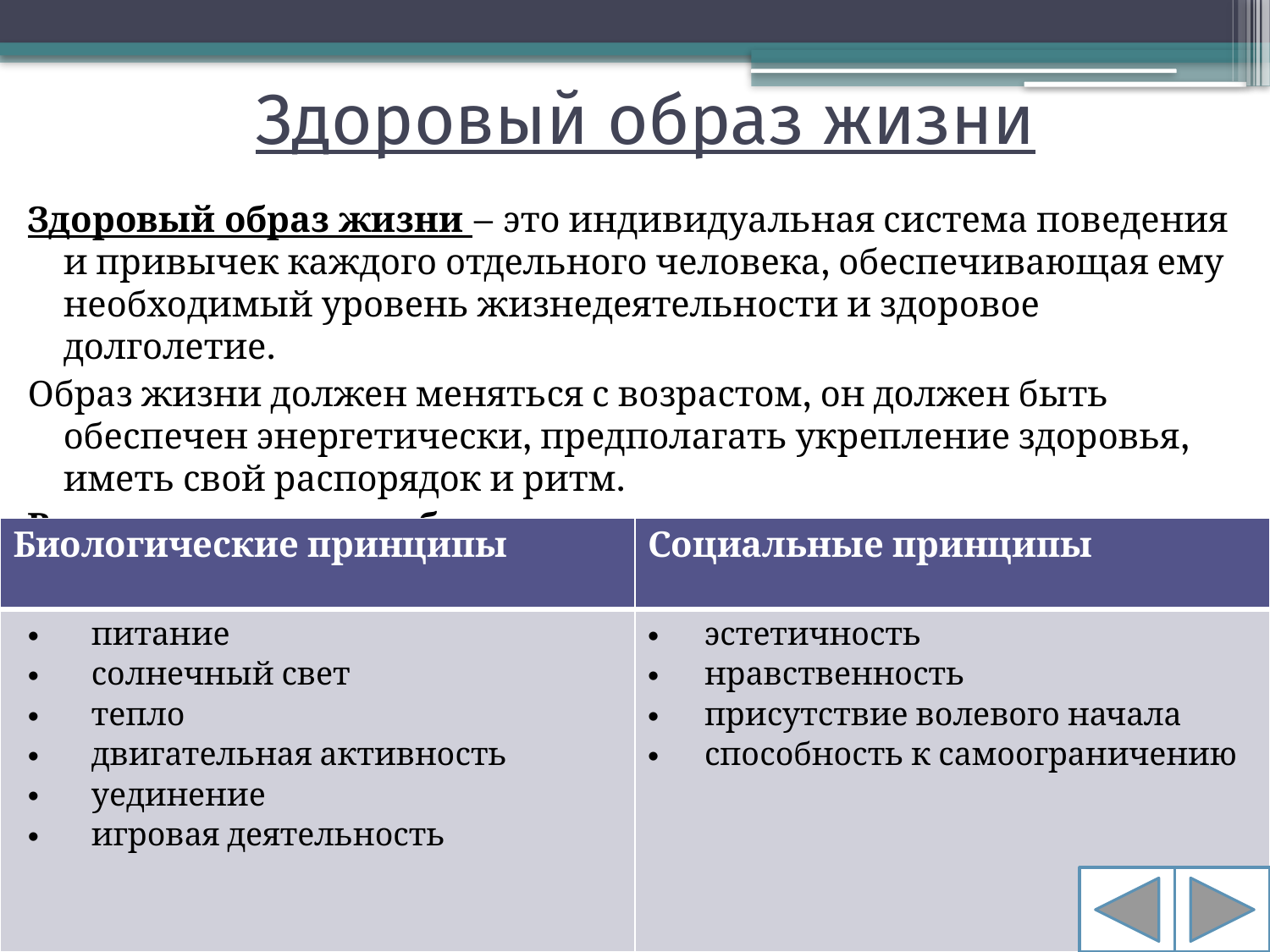

# Здоровый образ жизни
Здоровый образ жизни – это индивидуальная система поведения и привычек каждого отдельного человека, обеспечивающая ему необходимый уровень жизнедеятельности и здоровое долголетие.
Образ жизни должен меняться с возрастом, он должен быть обеспечен энергетически, предполагать укрепление здоровья, иметь свой распорядок и ритм.
В основе здорового образа жизни лежат:
| Биологические принципы | Социальные принципы |
| --- | --- |
| питание солнечный свет тепло двигательная активность уединение игровая деятельность | эстетичность нравственность присутствие волевого начала способность к самоограничению |